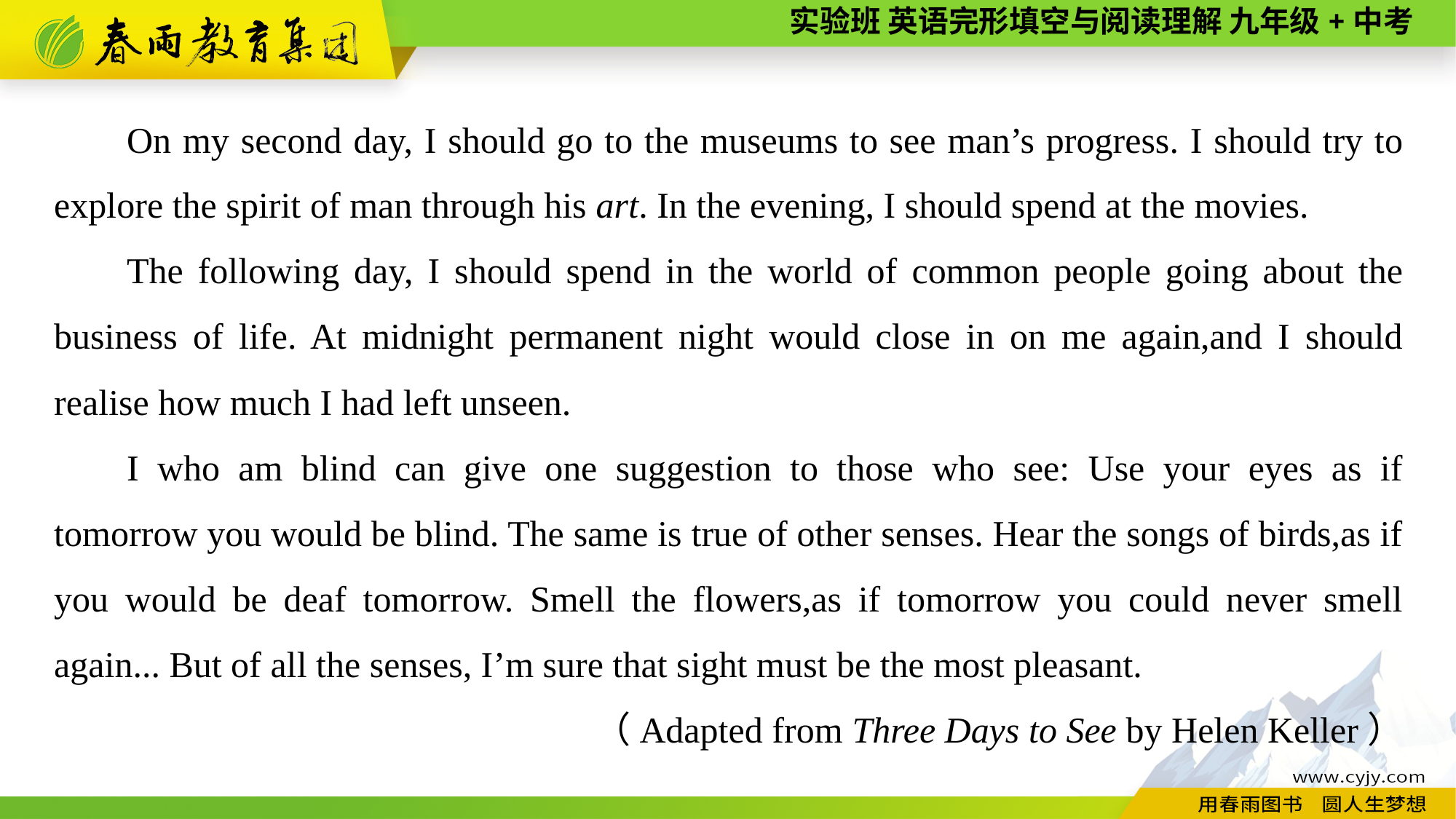

On my second day, I should go to the museums to see man’s progress. I should try to explore the spirit of man through his art. In the evening, I should spend at the movies.
The following day, I should spend in the world of common people going about the business of life. At midnight permanent night would close in on me again,and I should realise how much I had left unseen.
I who am blind can give one suggestion to those who see: Use your eyes as if tomorrow you would be blind. The same is true of other senses. Hear the songs of birds,as if you would be deaf tomorrow. Smell the flowers,as if tomorrow you could never smell again... But of all the senses, I’m sure that sight must be the most pleasant.
（Adapted from Three Days to See by Helen Keller）